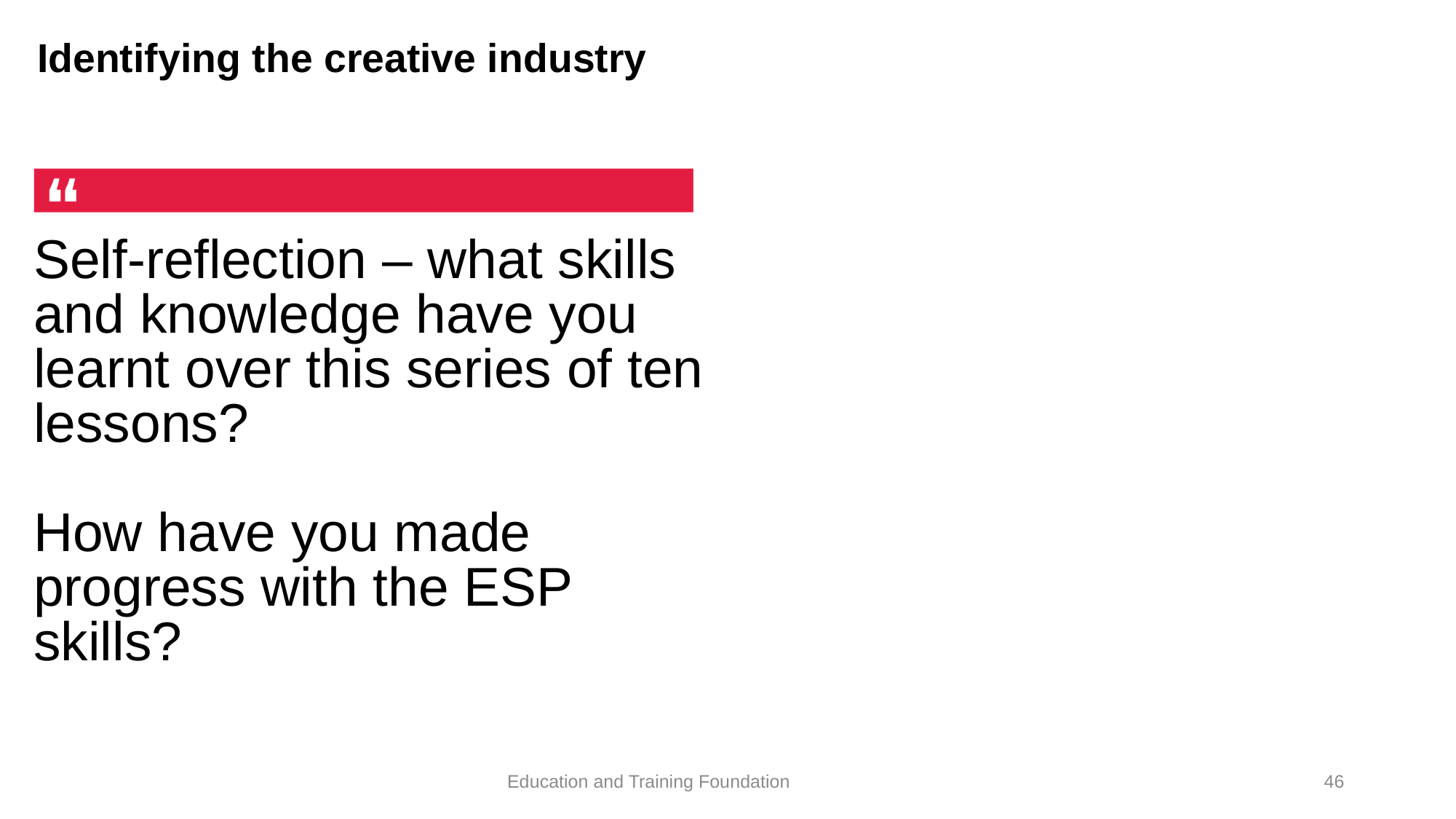

# Identifying the creative industry
Self-reflection – what skills and knowledge have you learnt over this series of ten lessons?

How have you made progress with the ESP skills?
46
Education and Training Foundation